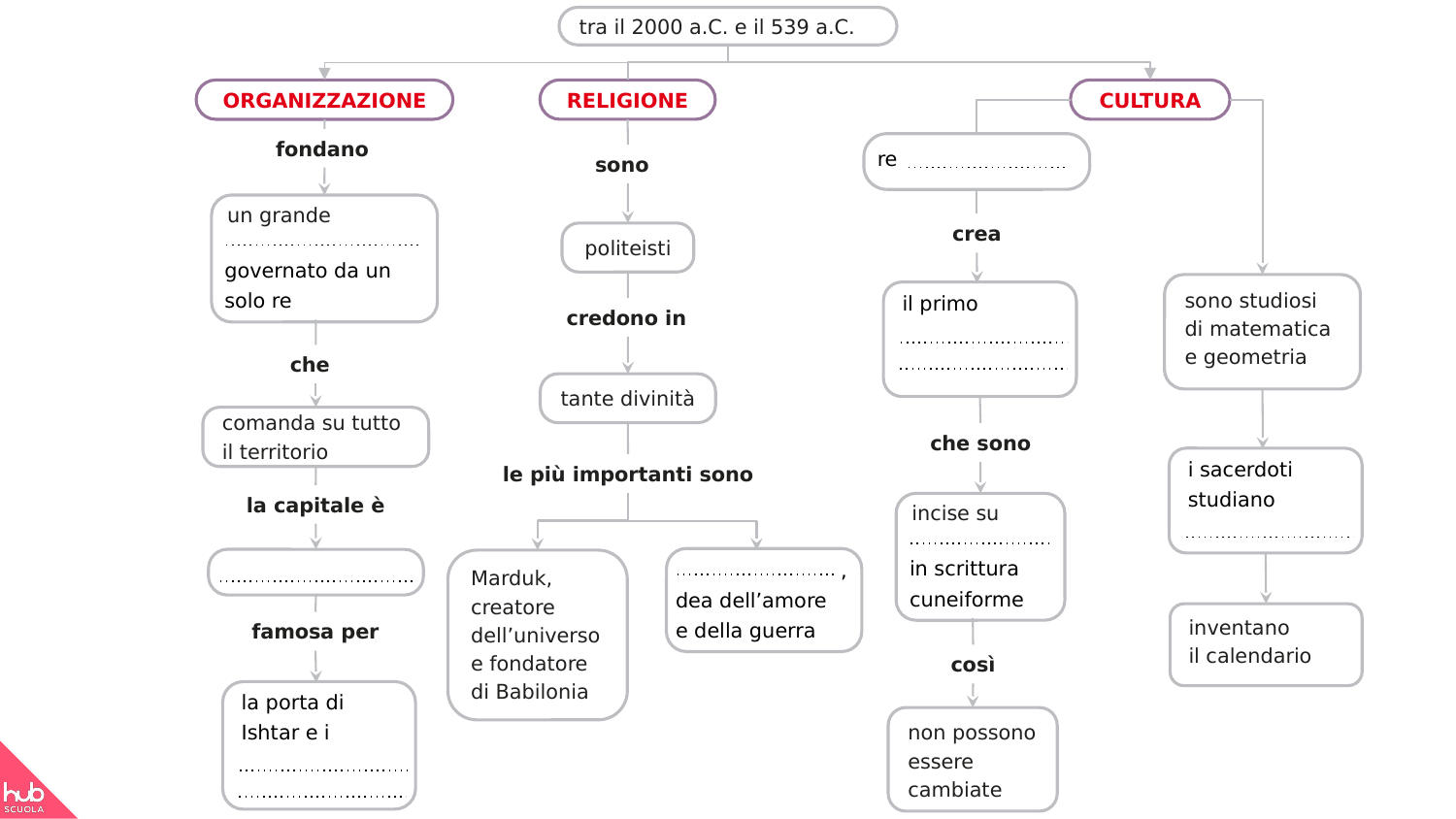

tra il 2000 a.C. e il 539 a.C.
CULTURA
RELIGIONE
ORGANIZZAZIONE
fondano

re
sono
un grande

governato da un
solo re
crea
politeisti
sono studiosi
di matematica
e geometria

il primo
credono in
che
tante divinità
comanda su tutto
il territorio
che sono

i sacerdoti
studiano
le più importanti sono
la capitale è
incise su

in scrittura
cuneiforme

,
dea dell’amore
e della guerra

Marduk,
creatore
dell’universo
e fondatore
di Babilonia
inventano
il calendario
famosa per
così

la porta di
Ishtar e i
non possono
essere
cambiate